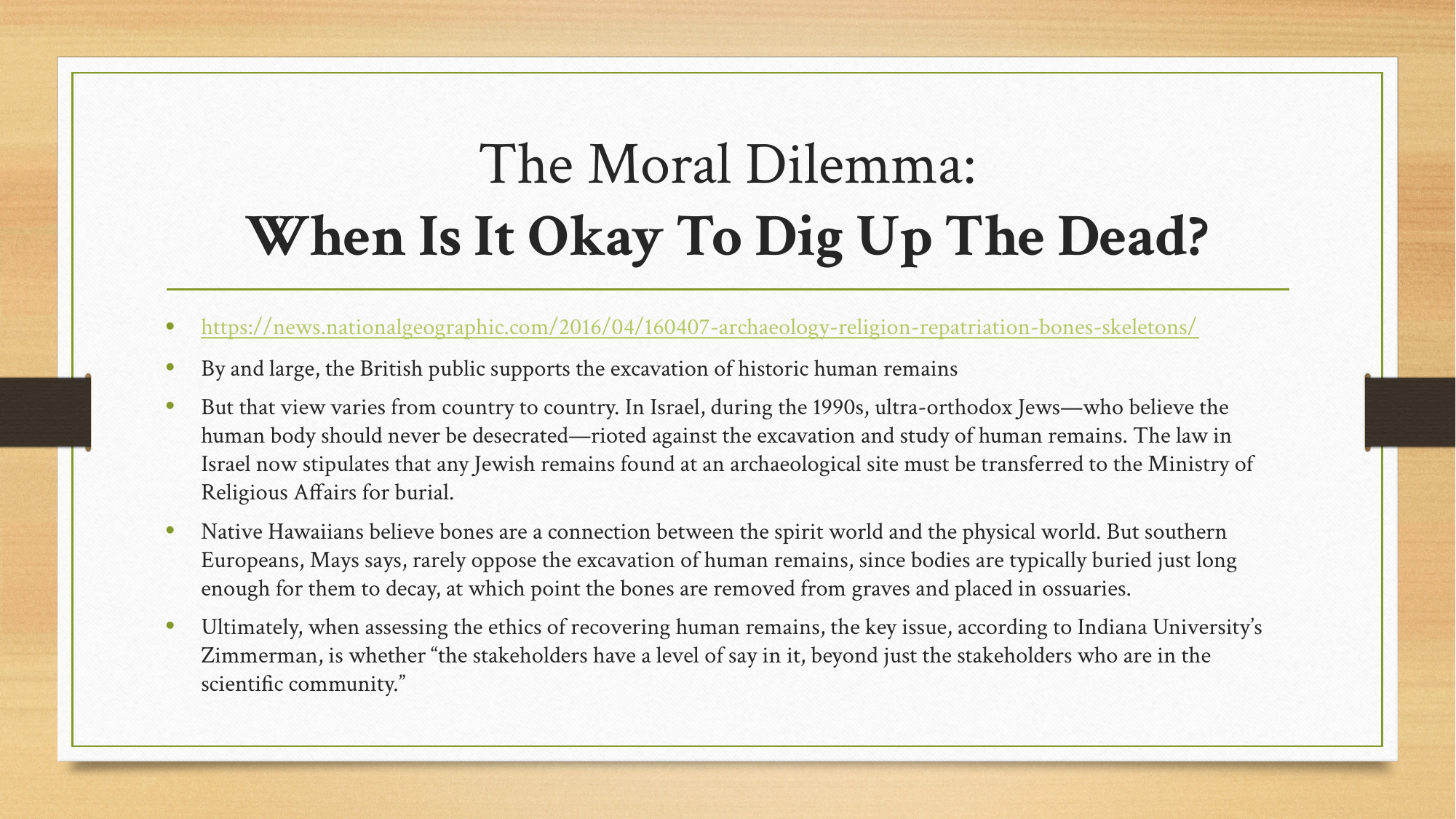

# The Moral Dilemma: When Is It Okay To Dig Up The Dead?
https://news.nationalgeographic.com/2016/04/160407-archaeology-religion-repatriation-bones-skeletons/
By and large, the British public supports the excavation of historic human remains
But that view varies from country to country. In Israel, during the 1990s, ultra-orthodox Jews—who believe the human body should never be desecrated—rioted against the excavation and study of human remains. The law in Israel now stipulates that any Jewish remains found at an archaeological site must be transferred to the Ministry of Religious Affairs for burial.
Native Hawaiians believe bones are a connection between the spirit world and the physical world. But southern Europeans, Mays says, rarely oppose the excavation of human remains, since bodies are typically buried just long enough for them to decay, at which point the bones are removed from graves and placed in ossuaries.
Ultimately, when assessing the ethics of recovering human remains, the key issue, according to Indiana University’s Zimmerman, is whether “the stakeholders have a level of say in it, beyond just the stakeholders who are in the scientific community.”